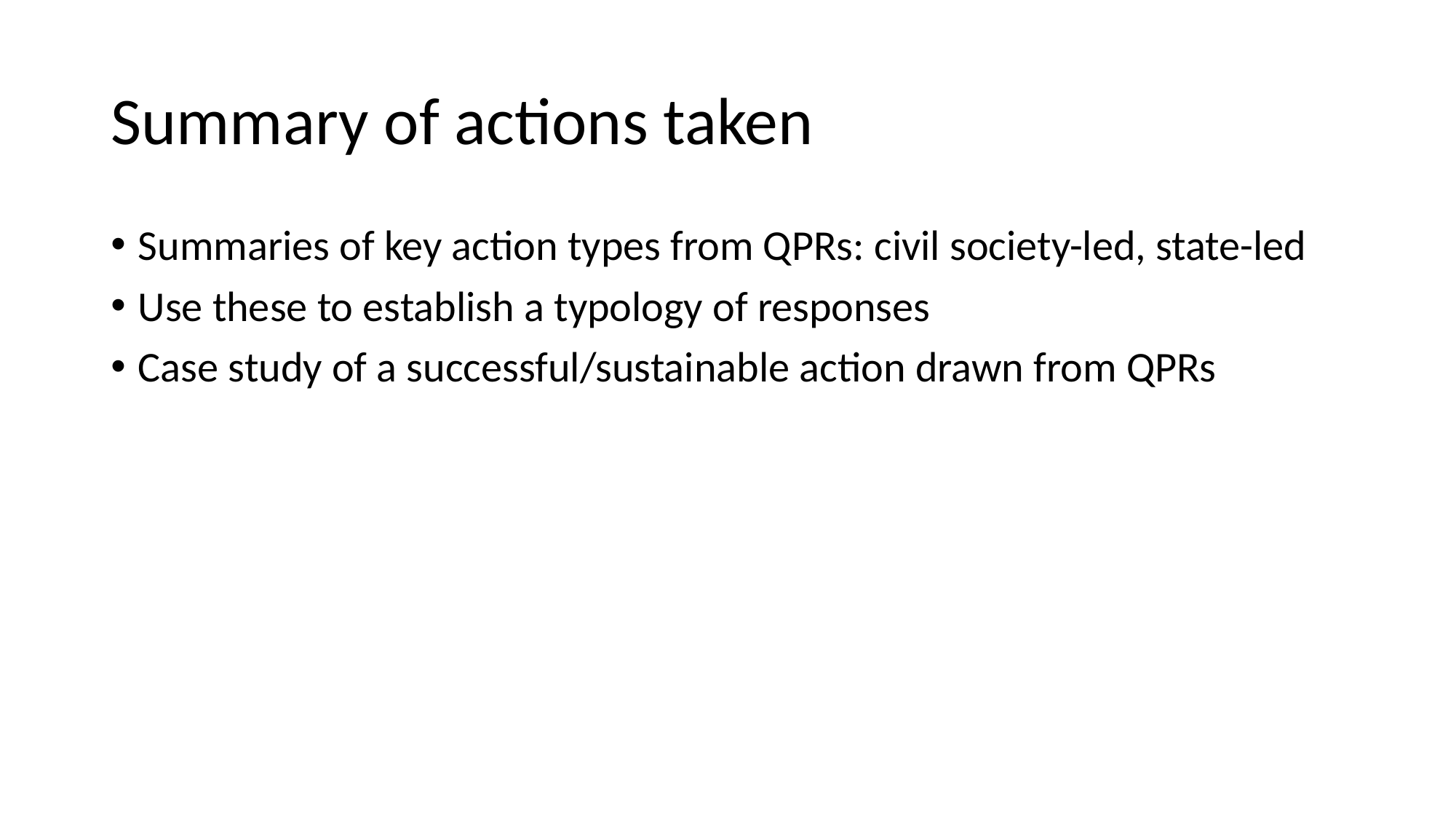

# Summary of actions taken
Summaries of key action types from QPRs: civil society-led, state-led
Use these to establish a typology of responses
Case study of a successful/sustainable action drawn from QPRs